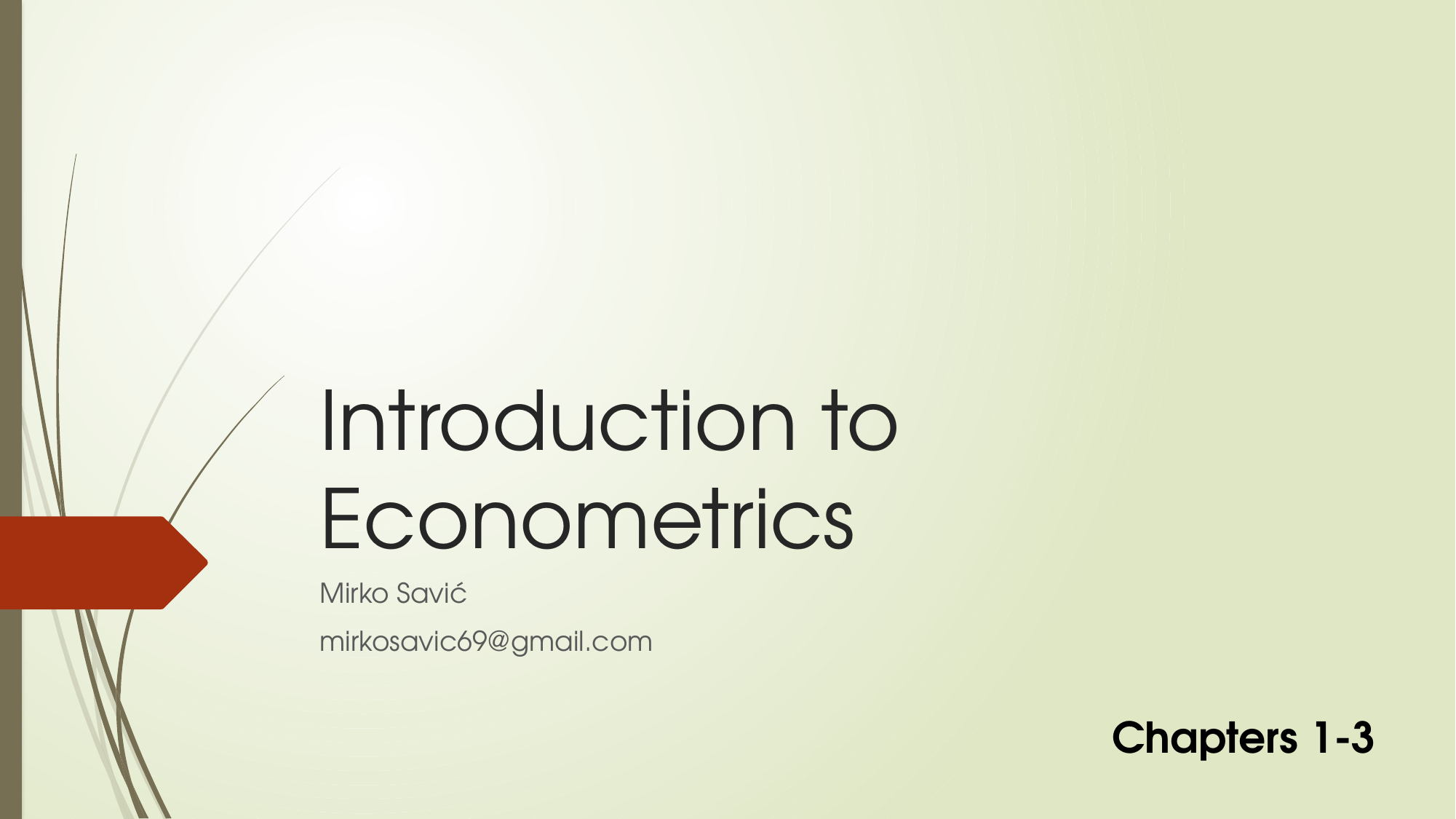

# Introduction to Econometrics
Mirko Savić
mirkosavic69@gmail.com
Chapters 1-3